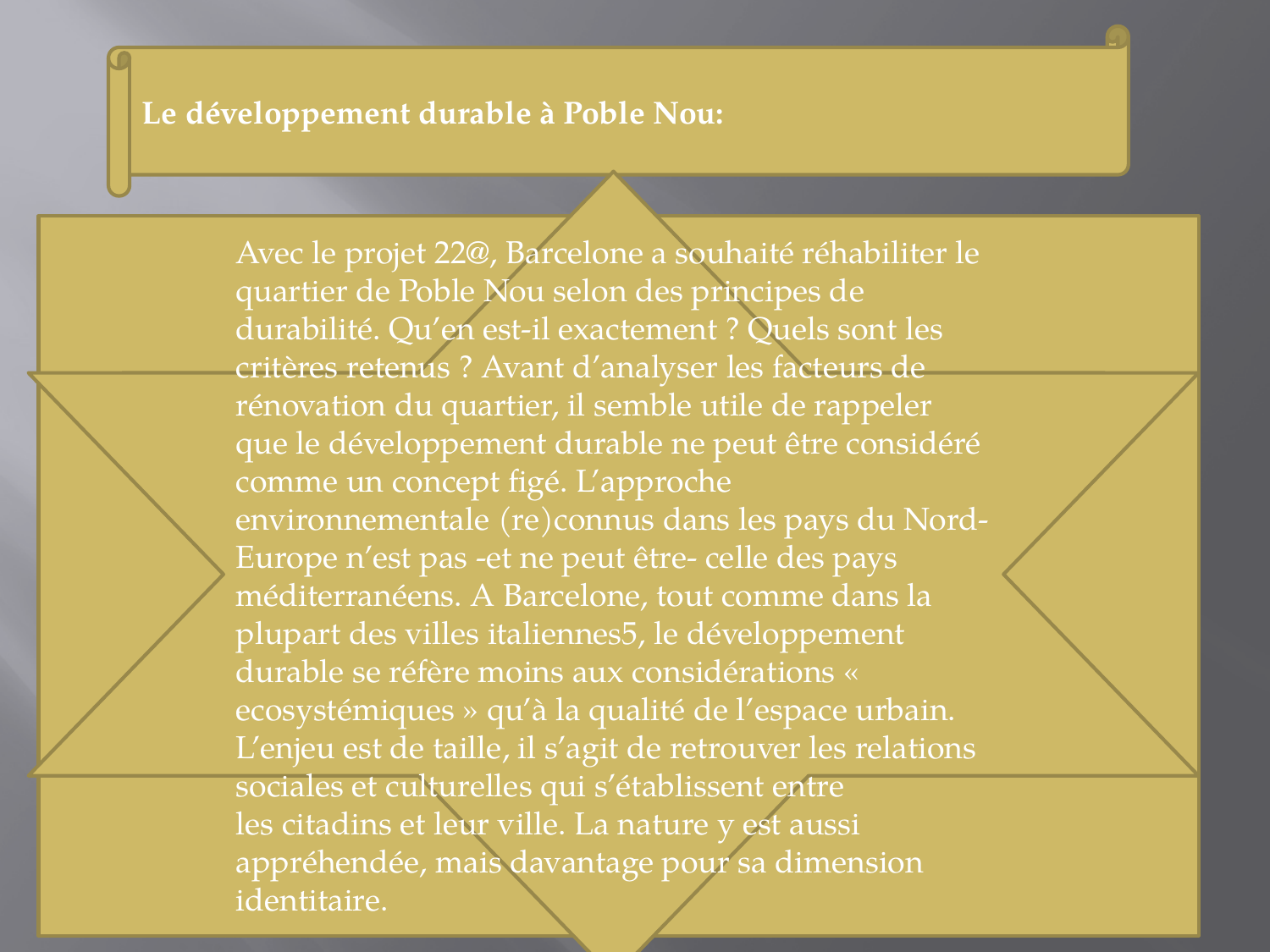

Le développement durable à Poble Nou:
Avec le projet 22@, Barcelone a souhaité réhabiliter le quartier de Poble Nou selon des principes de durabilité. Qu’en est-il exactement ? Quels sont les critères retenus ? Avant d’analyser les facteurs de rénovation du quartier, il semble utile de rappeler que le développement durable ne peut être considéré comme un concept figé. L’approche environnementale (re)connus dans les pays du Nord-Europe n’est pas -et ne peut être- celle des pays méditerranéens. A Barcelone, tout comme dans la plupart des villes italiennes5, le développement durable se réfère moins aux considérations « ecosystémiques » qu’à la qualité de l’espace urbain.
L’enjeu est de taille, il s’agit de retrouver les relations sociales et culturelles qui s’établissent entre
les citadins et leur ville. La nature y est aussi appréhendée, mais davantage pour sa dimension identitaire.